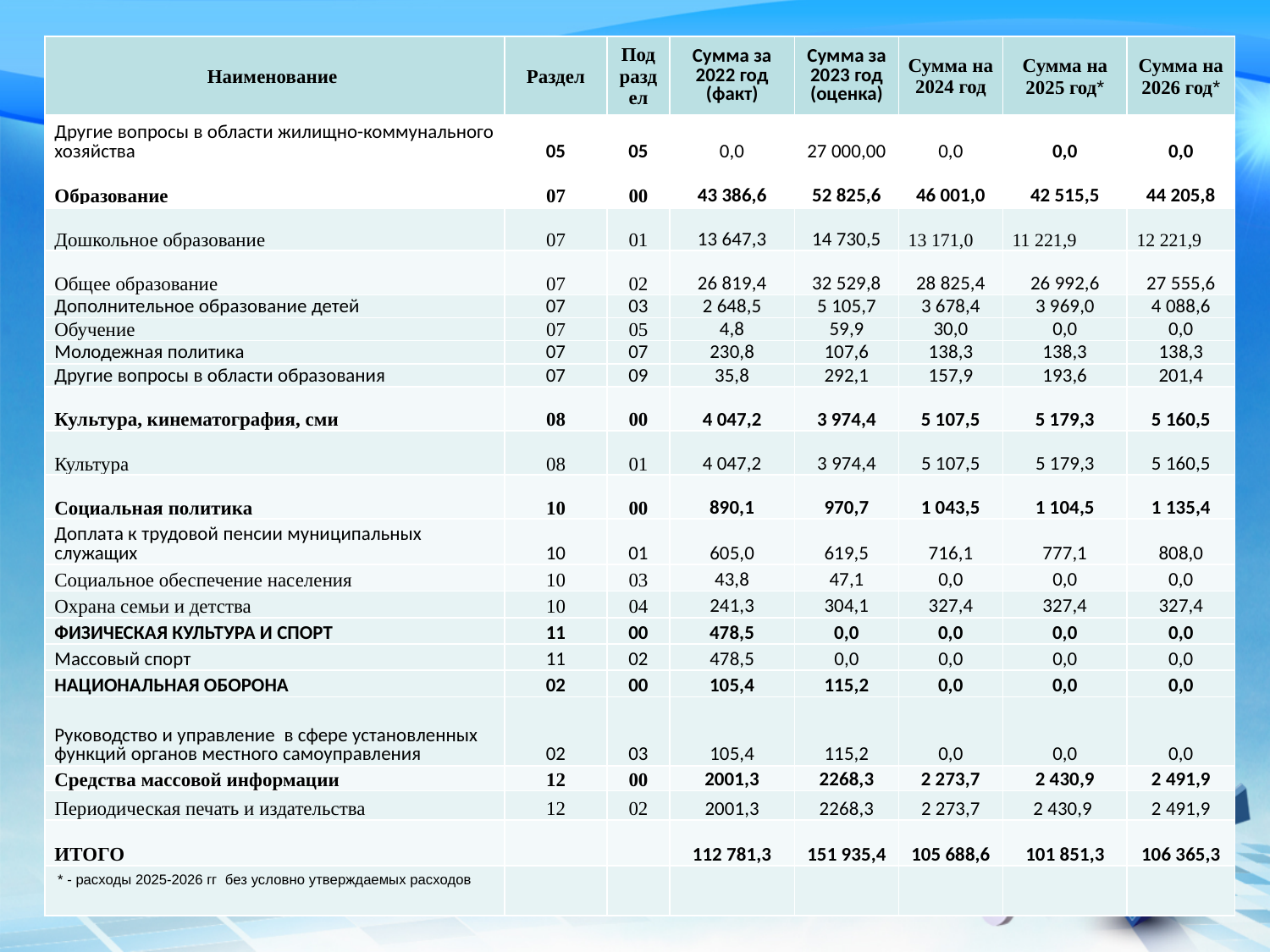

| Наименование | Раздел | Подраздел | Сумма за 2022 год (факт) | Сумма за 2023 год (оценка) | Сумма на 2024 год | Сумма на 2025 год\* | Сумма на 2026 год\* |
| --- | --- | --- | --- | --- | --- | --- | --- |
| Другие вопросы в области жилищно-коммунального хозяйства | 05 | 05 | 0,0 | 27 000,00 | 0,0 | 0,0 | 0,0 |
| Образование | 07 | 00 | 43 386,6 | 52 825,6 | 46 001,0 | 42 515,5 | 44 205,8 |
| Дошкольное образование | 07 | 01 | 13 647,3 | 14 730,5 | 13 171,0 | 11 221,9 | 12 221,9 |
| Общее образование | 07 | 02 | 26 819,4 | 32 529,8 | 28 825,4 | 26 992,6 | 27 555,6 |
| Дополнительное образование детей | 07 | 03 | 2 648,5 | 5 105,7 | 3 678,4 | 3 969,0 | 4 088,6 |
| Обучение | 07 | 05 | 4,8 | 59,9 | 30,0 | 0,0 | 0,0 |
| Молодежная политика | 07 | 07 | 230,8 | 107,6 | 138,3 | 138,3 | 138,3 |
| Другие вопросы в области образования | 07 | 09 | 35,8 | 292,1 | 157,9 | 193,6 | 201,4 |
| Культура, кинематография, сми | 08 | 00 | 4 047,2 | 3 974,4 | 5 107,5 | 5 179,3 | 5 160,5 |
| Культура | 08 | 01 | 4 047,2 | 3 974,4 | 5 107,5 | 5 179,3 | 5 160,5 |
| Социальная политика | 10 | 00 | 890,1 | 970,7 | 1 043,5 | 1 104,5 | 1 135,4 |
| Доплата к трудовой пенсии муниципальных служащих | 10 | 01 | 605,0 | 619,5 | 716,1 | 777,1 | 808,0 |
| Социальное обеспечение населения | 10 | 03 | 43,8 | 47,1 | 0,0 | 0,0 | 0,0 |
| Охрана семьи и детства | 10 | 04 | 241,3 | 304,1 | 327,4 | 327,4 | 327,4 |
| ФИЗИЧЕСКАЯ КУЛЬТУРА И СПОРТ | 11 | 00 | 478,5 | 0,0 | 0,0 | 0,0 | 0,0 |
| Массовый спорт | 11 | 02 | 478,5 | 0,0 | 0,0 | 0,0 | 0,0 |
| НАЦИОНАЛЬНАЯ ОБОРОНА | 02 | 00 | 105,4 | 115,2 | 0,0 | 0,0 | 0,0 |
| Руководство и управление в сфере установленных функций органов местного самоуправления | 02 | 03 | 105,4 | 115,2 | 0,0 | 0,0 | 0,0 |
| Средства массовой информации | 12 | 00 | 2001,3 | 2268,3 | 2 273,7 | 2 430,9 | 2 491,9 |
| Периодическая печать и издательства | 12 | 02 | 2001,3 | 2268,3 | 2 273,7 | 2 430,9 | 2 491,9 |
| ИТОГО |  |  | 112 781,3 | 151 935,4 | 105 688,6 | 101 851,3 | 106 365,3 |
| \* - расходы 2025-2026 гг без условно утверждаемых расходов |  |  |  |  |  |  |  |